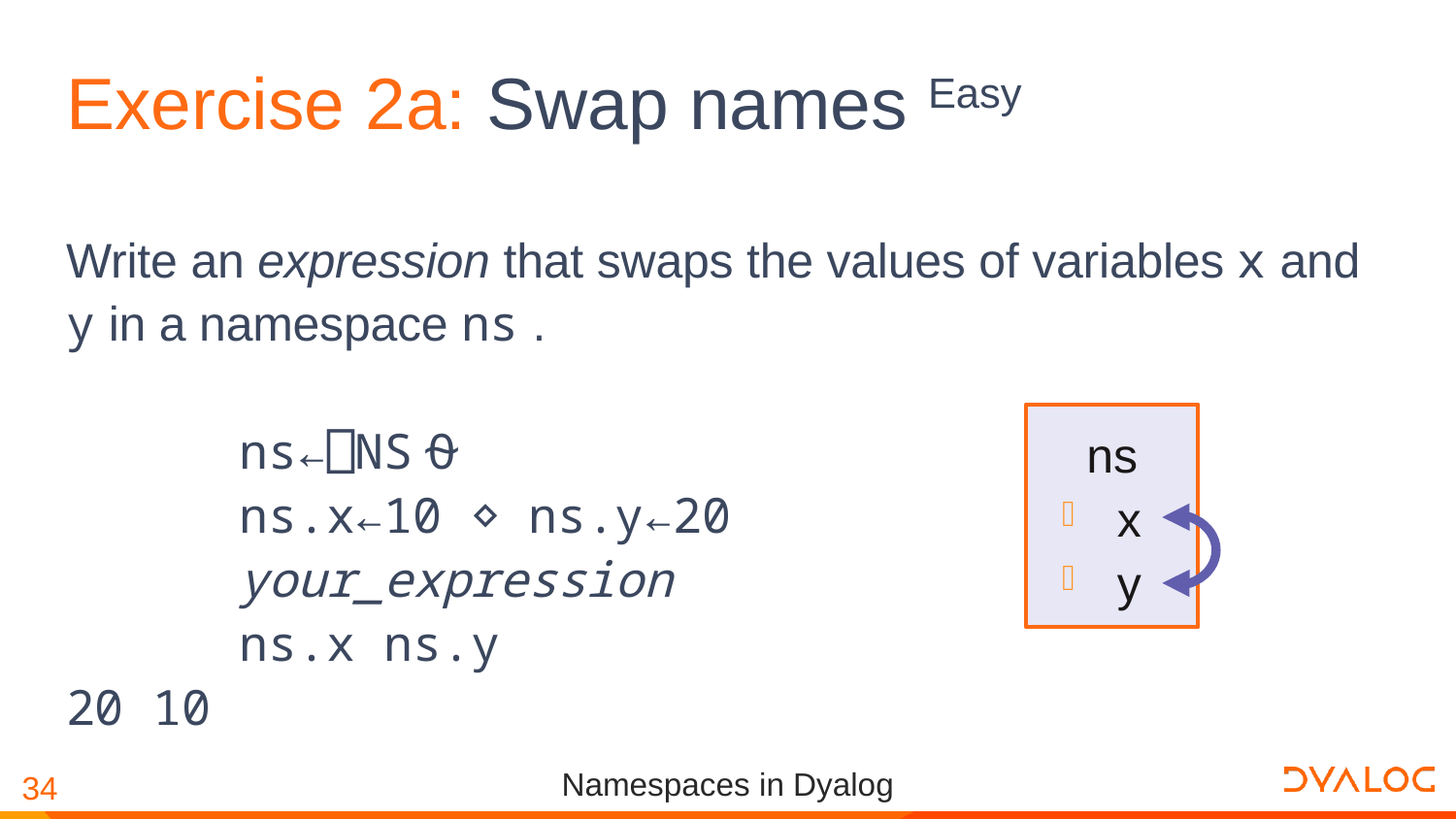

# Exercise 2a: Swap names Easy
Write an expression that swaps the values of variables x and y in a namespace ns .

      ns←⎕NS⍬
      ns.x←10 ⋄ ns.y←20
      your_expression
      ns.x ns.y
20 10
ns
x
y